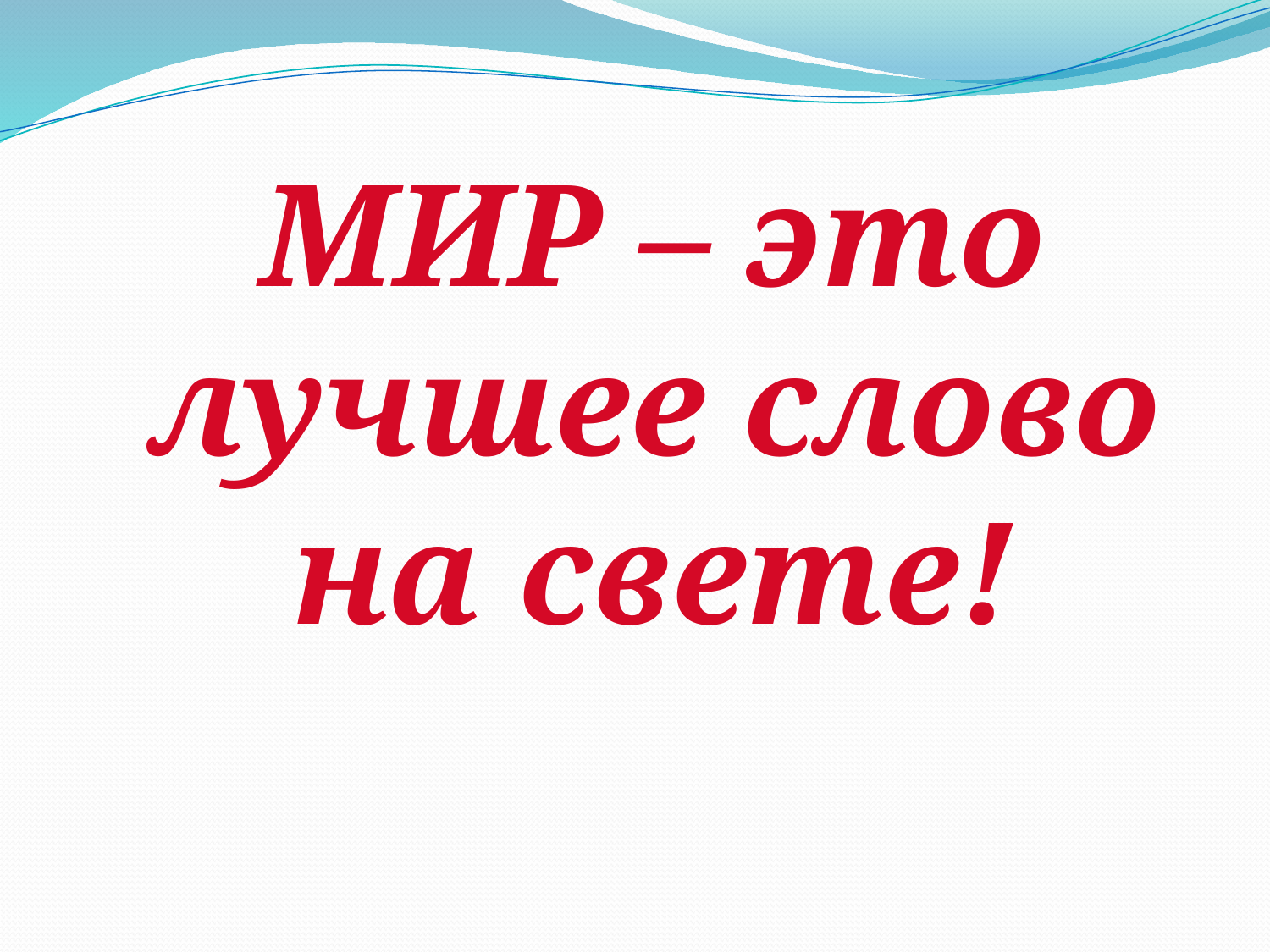

МИР – это лучшее слово на свете!